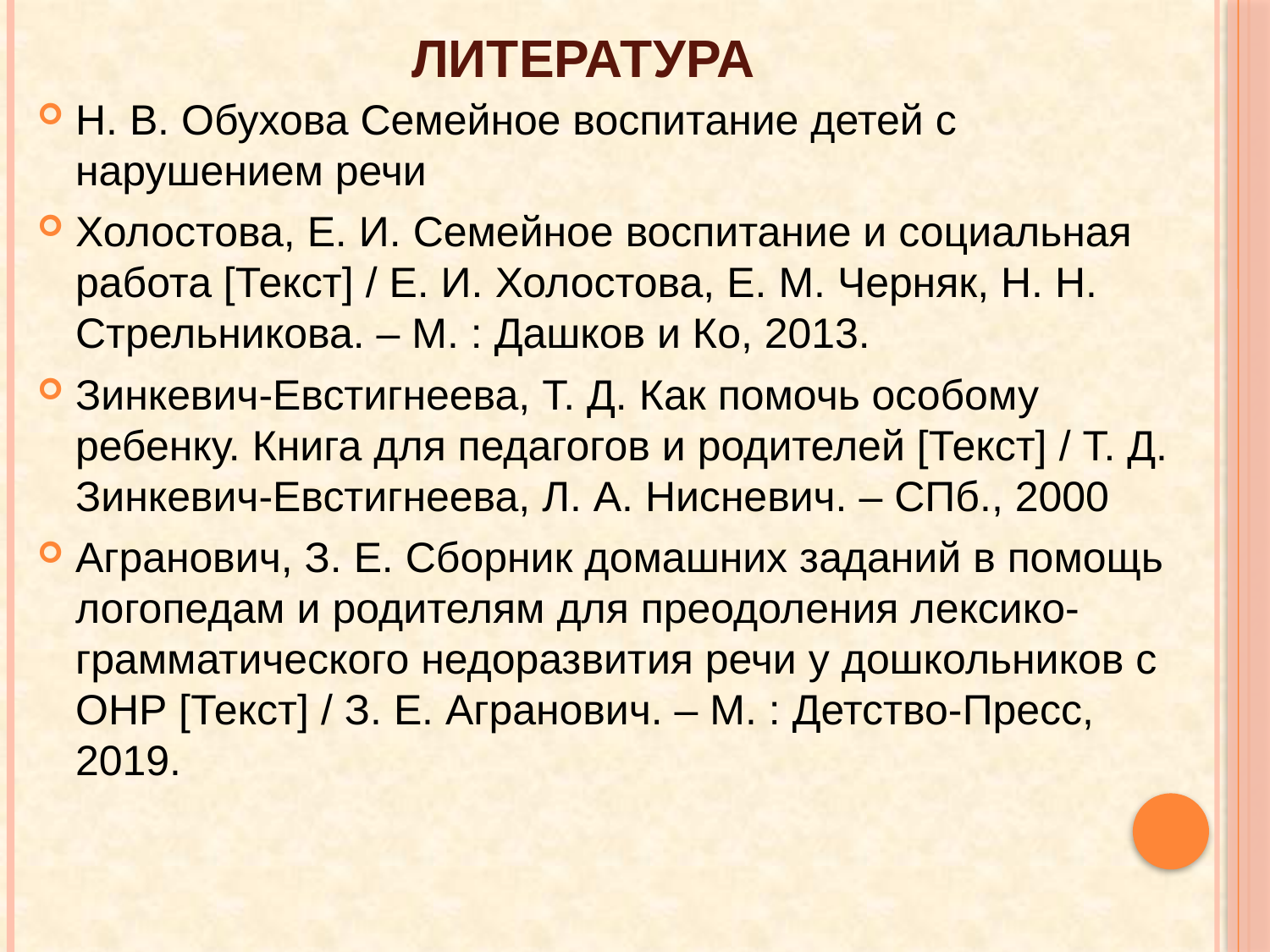

# Литература
Н. В. Обухова Семейное воспитание детей с нарушением речи
Холостова, Е. И. Семейное воспитание и социальная работа [Текст] / Е. И. Холостова, Е. М. Черняк, Н. Н. Стрельникова. – М. : Дашков и Ко, 2013.
Зинкевич-Евстигнеева, Т. Д. Как помочь особому ребенку. Книга для педагогов и родителей [Текст] / Т. Д. Зинкевич-Евстигнеева, Л. А. Нисневич. – СПб., 2000
Агранович, З. Е. Сборник домашних заданий в помощь логопедам и родителям для преодоления лексико-грамматического недоразвития речи у дошкольников с ОНР [Текст] / З. Е. Агранович. – М. : Детство-Пресс, 2019.